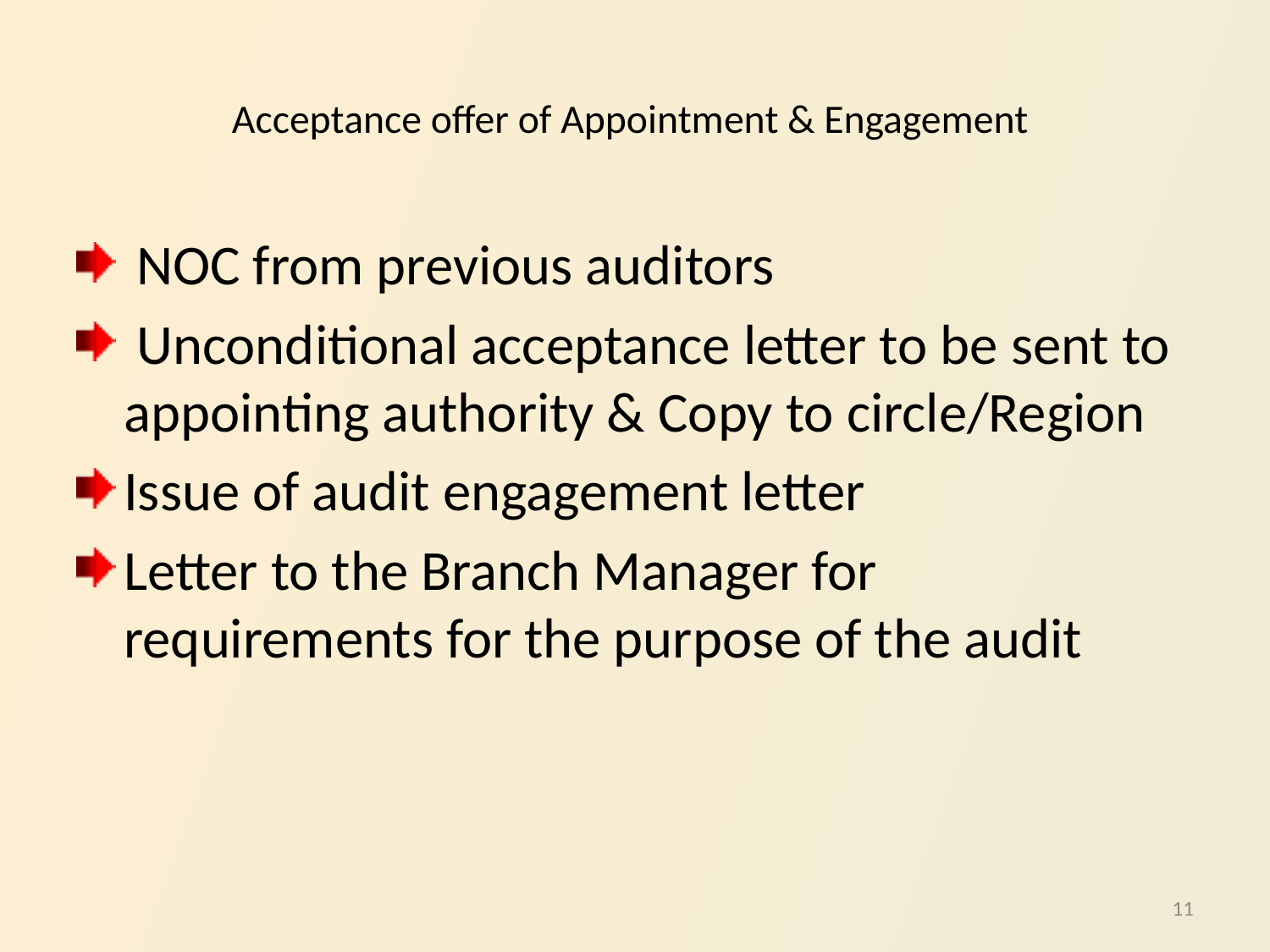

# Acceptance offer of Appointment & Engagement
 NOC from previous auditors
 Unconditional acceptance letter to be sent to appointing authority & Copy to circle/Region
Issue of audit engagement letter
Letter to the Branch Manager for requirements for the purpose of the audit
11